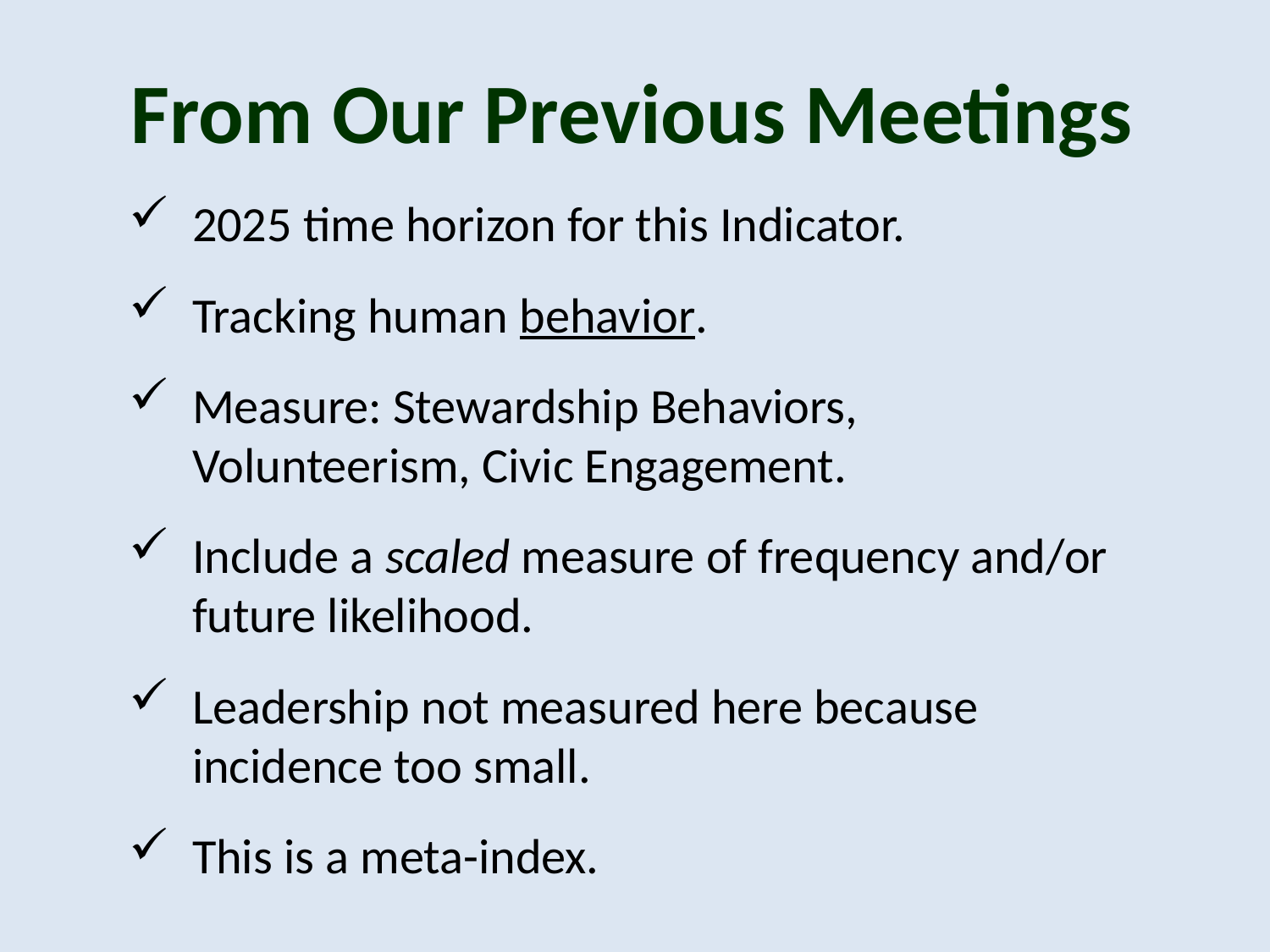

From Our Previous Meetings
2025 time horizon for this Indicator.
Tracking human behavior.
Measure: Stewardship Behaviors, Volunteerism, Civic Engagement.
Include a scaled measure of frequency and/or future likelihood.
Leadership not measured here because incidence too small.
This is a meta-index.